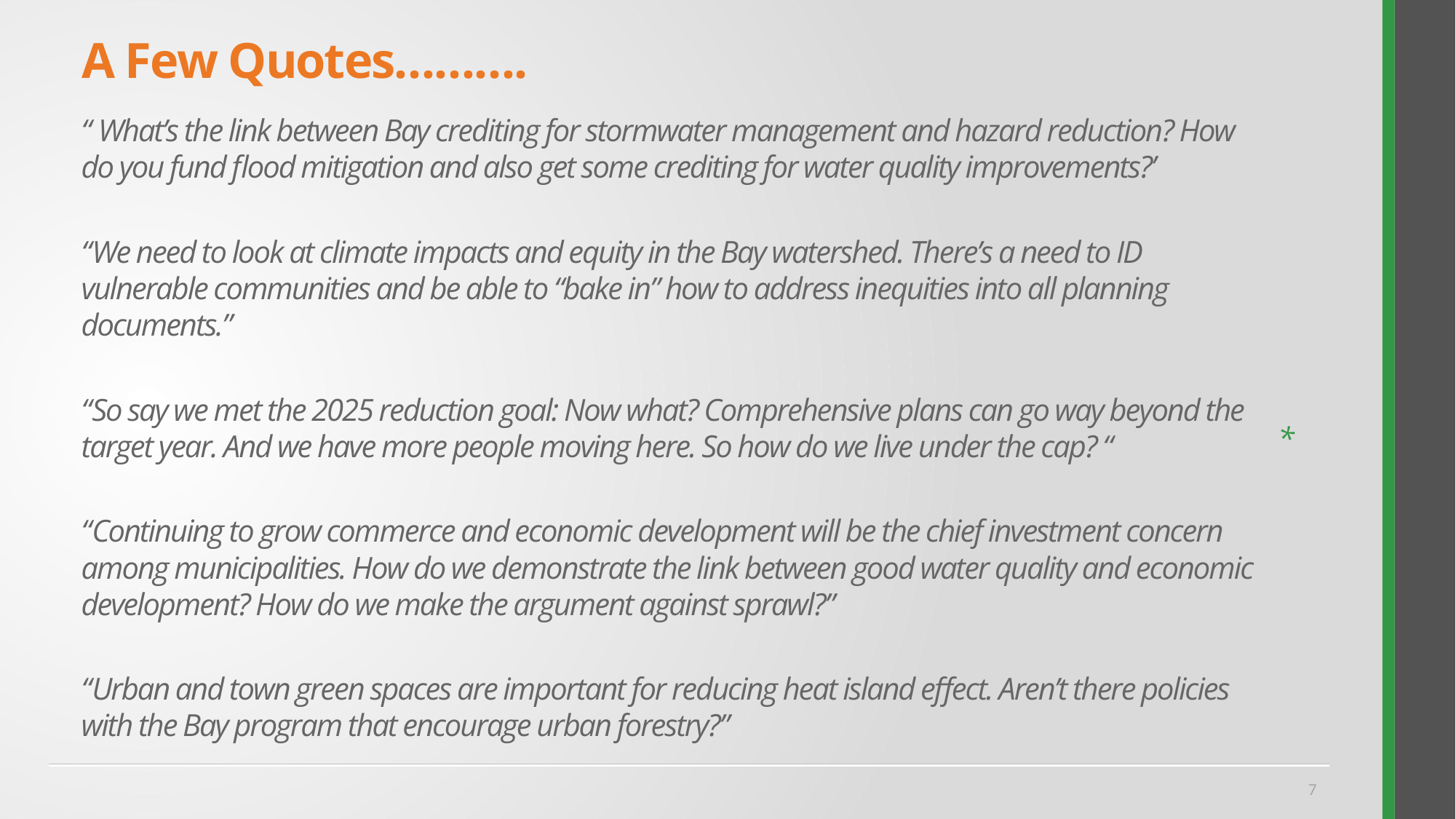

# A Few Quotes……….
“ What’s the link between Bay crediting for stormwater management and hazard reduction? How do you fund flood mitigation and also get some crediting for water quality improvements?’

“We need to look at climate impacts and equity in the Bay watershed. There’s a need to ID vulnerable communities and be able to “bake in” how to address inequities into all planning documents.”

“So say we met the 2025 reduction goal: Now what? Comprehensive plans can go way beyond the target year. And we have more people moving here. So how do we live under the cap? “

“Continuing to grow commerce and economic development will be the chief investment concern among municipalities. How do we demonstrate the link between good water quality and economic development? How do we make the argument against sprawl?”

“Urban and town green spaces are important for reducing heat island effect. Aren’t there policies with the Bay program that encourage urban forestry?”

*